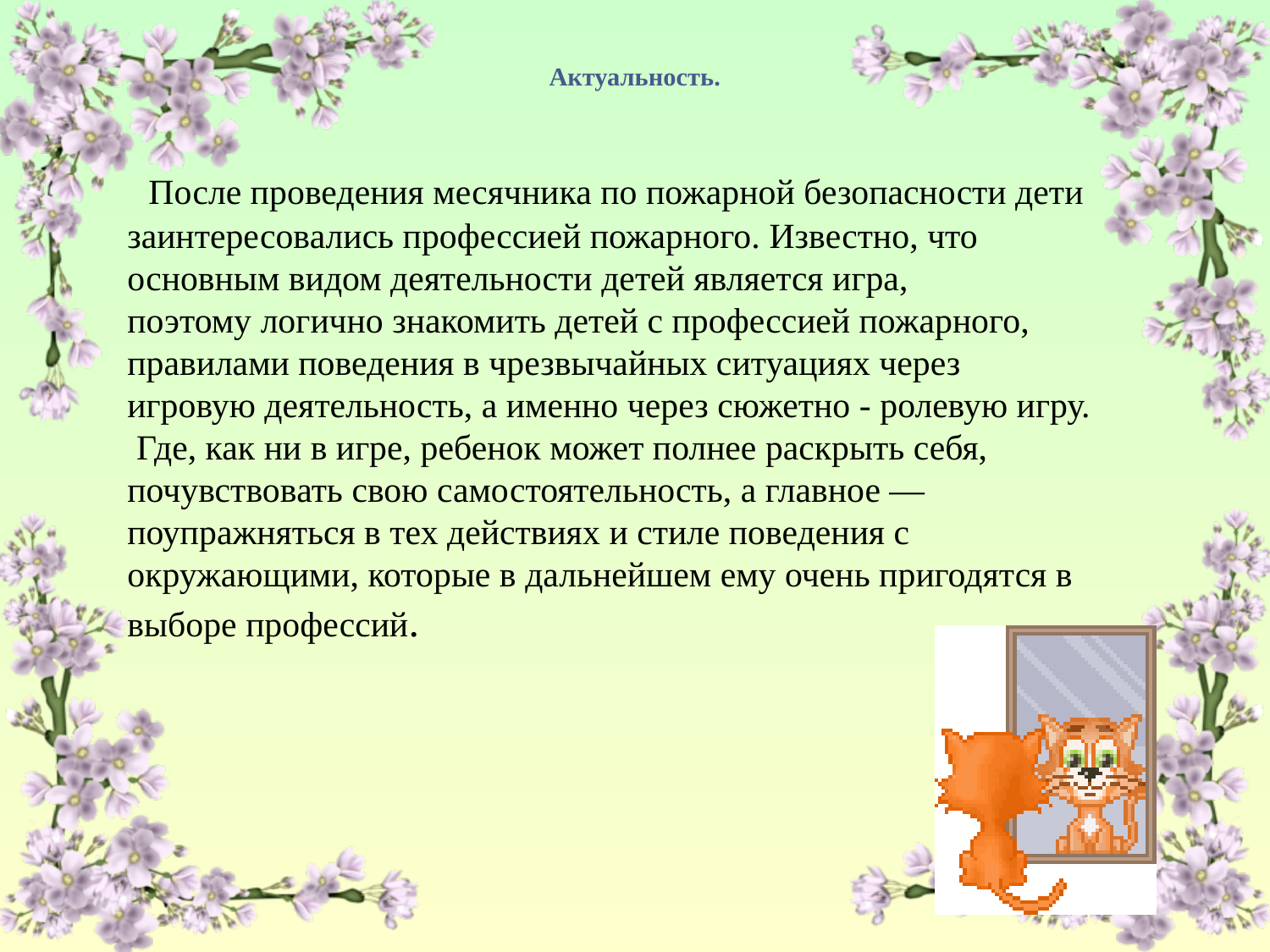

# Актуальность.
  После проведения месячника по пожарной безопасности дети заинтересовались профессией пожарного. Известно, что основным видом деятельности детей является игра, поэтому логично знакомить детей с профессией пожарного, правилами поведения в чрезвычайных ситуациях через игровую деятельность, а именно через сюжетно - ролевую игру.
 Где, как ни в игре, ребенок может полнее раскрыть себя, почувствовать свою самостоятельность, а главное — поупражняться в тех действиях и стиле поведения с окружающими, которые в дальнейшем ему очень пригодятся в выборе профессий.